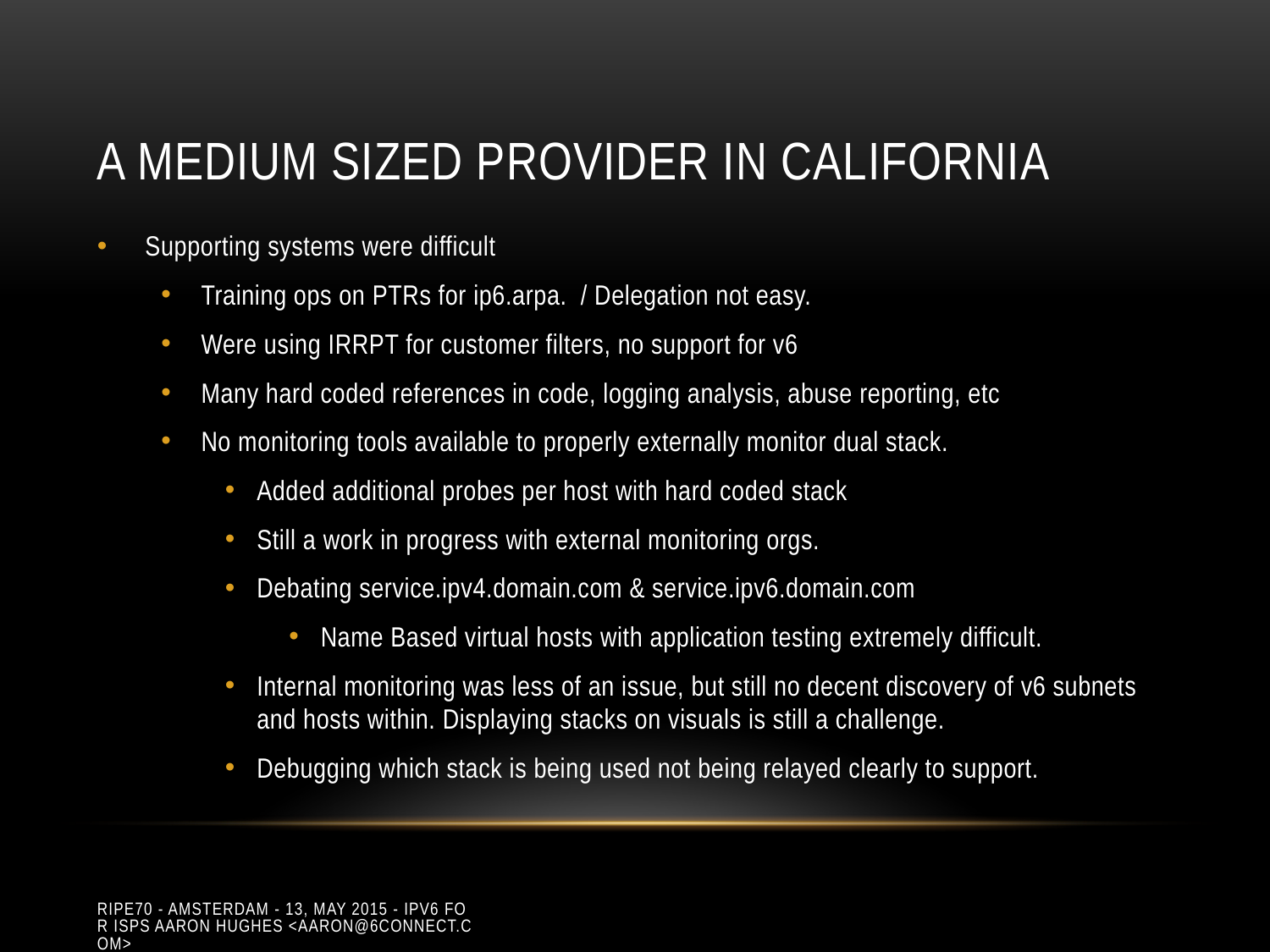

# A medium sized provider in California
Supporting systems were difficult
Training ops on PTRs for ip6.arpa.  / Delegation not easy.
Were using IRRPT for customer filters, no support for v6
Many hard coded references in code, logging analysis, abuse reporting, etc
No monitoring tools available to properly externally monitor dual stack.
Added additional probes per host with hard coded stack
Still a work in progress with external monitoring orgs.
Debating service.ipv4.domain.com & service.ipv6.domain.com
Name Based virtual hosts with application testing extremely difficult.
Internal monitoring was less of an issue, but still no decent discovery of v6 subnets and hosts within. Displaying stacks on visuals is still a challenge.
Debugging which stack is being used not being relayed clearly to support.
RIPE70 - Amsterdam - 13, May 2015 - IPv6 for ISPs Aaron Hughes <aaron@6connect.com>